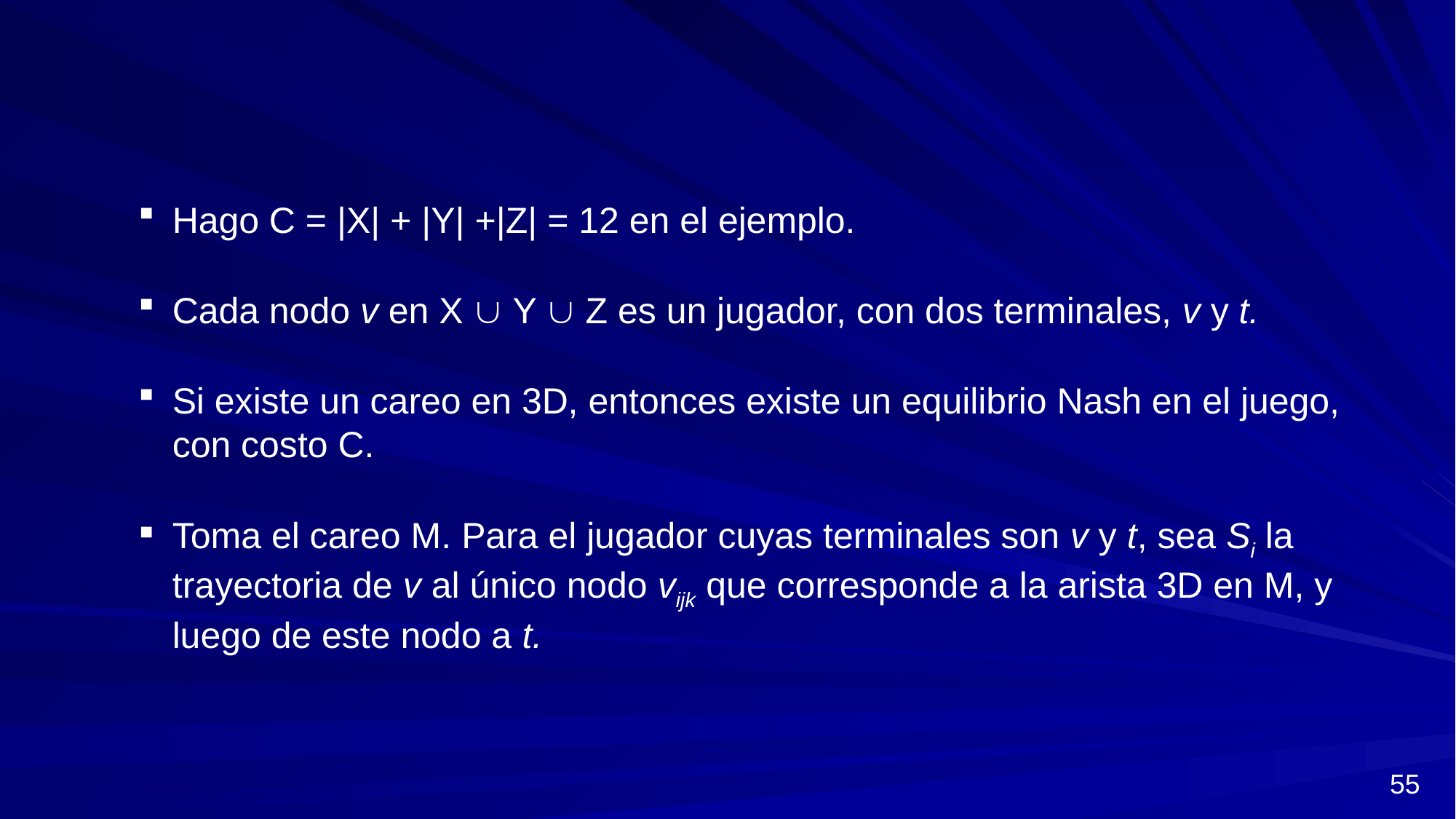

Hago C = |X| + |Y| +|Z| = 12 en el ejemplo.

Cada nodo v en X ∪ Y ∪ Z es un jugador, con dos terminales, v y t.

Si existe un careo en 3D, entonces existe un equilibrio Nash en el juego, con costo C.

Toma el careo M. Para el jugador cuyas terminales son v y t, sea Si la trayectoria de v al único nodo vijk que corresponde a la arista 3D en M, y luego de este nodo a t.
55